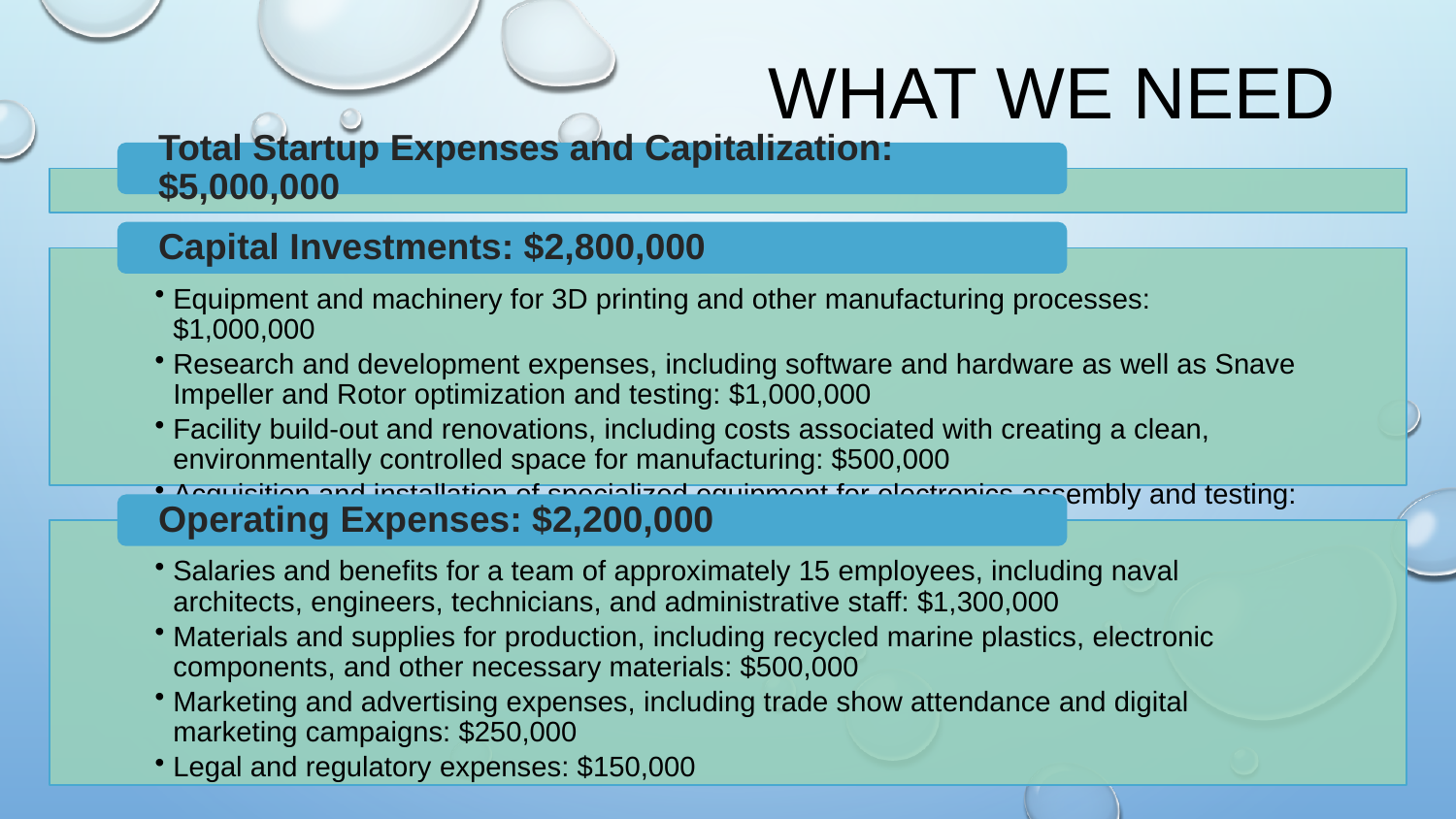

# What We Need
Total Startup Expenses and Capitalization: $5,000,000
Equipment and machinery for 3D printing and other manufacturing processes: $1,000,000
Research and development expenses, including software and hardware as well as Snave Impeller and Rotor optimization and testing: $1,000,000
Facility build-out and renovations, including costs associated with creating a clean, environmentally controlled space for manufacturing: $500,000
Acquisition and installation of specialized equipment for electronics assembly and testing: $300,000
Capital Investments: $2,800,000
Salaries and benefits for a team of approximately 15 employees, including naval architects, engineers, technicians, and administrative staff: $1,300,000
Materials and supplies for production, including recycled marine plastics, electronic components, and other necessary materials: $500,000
Marketing and advertising expenses, including trade show attendance and digital marketing campaigns: $250,000
Legal and regulatory expenses: $150,000
Operating Expenses: $2,200,000